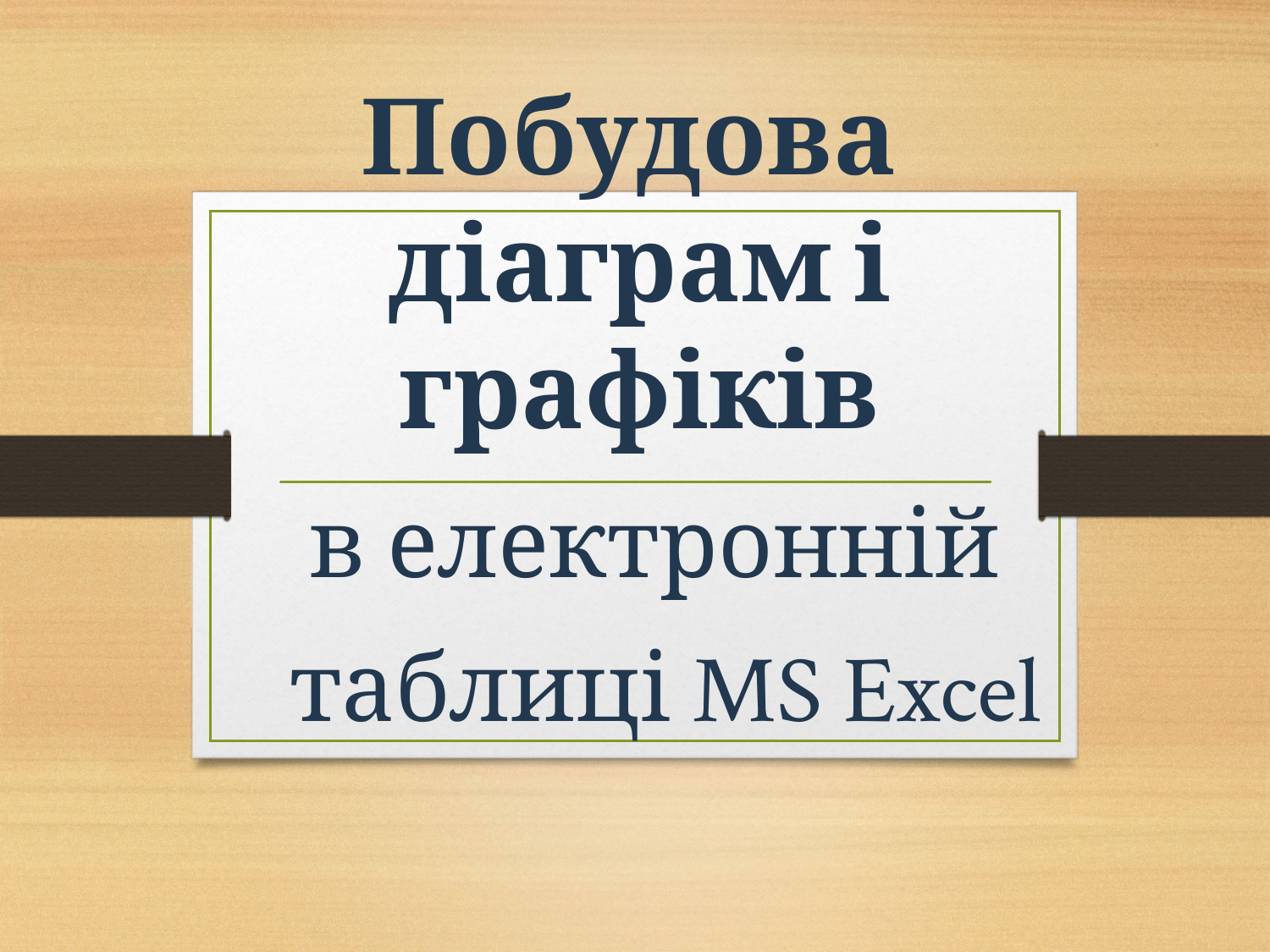

# Побудова діаграм і графіків
в електронній
таблиці MS Excel